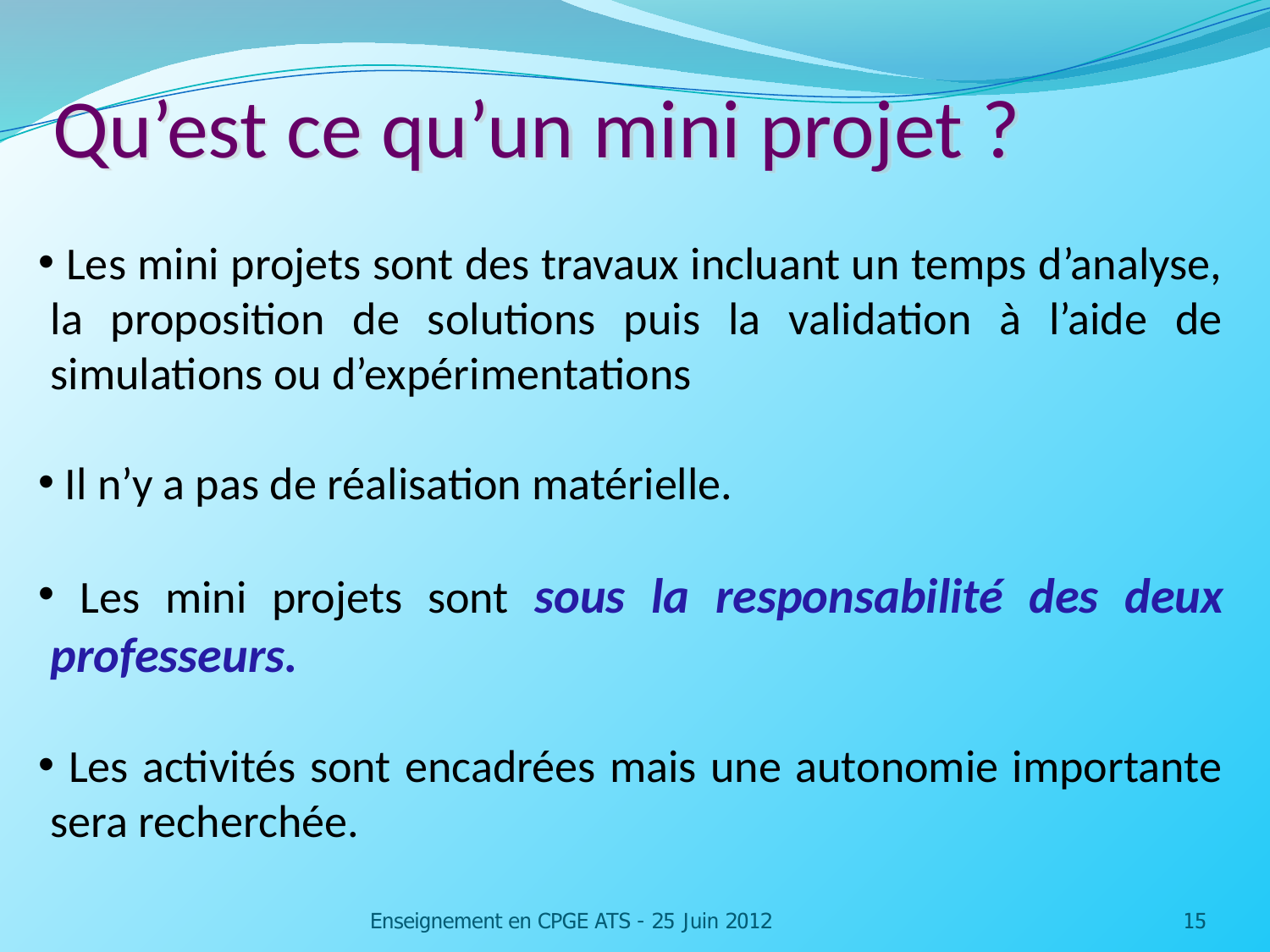

# Qu’est ce qu’un mini projet ?
 Les mini projets sont des travaux incluant un temps d’analyse, la proposition de solutions puis la validation à l’aide de simulations ou d’expérimentations

 Il n’y a pas de réalisation matérielle.

 Les mini projets sont sous la responsabilité des deux professeurs.

 Les activités sont encadrées mais une autonomie importante sera recherchée.
Enseignement en CPGE ATS - 25 Juin 2012
15